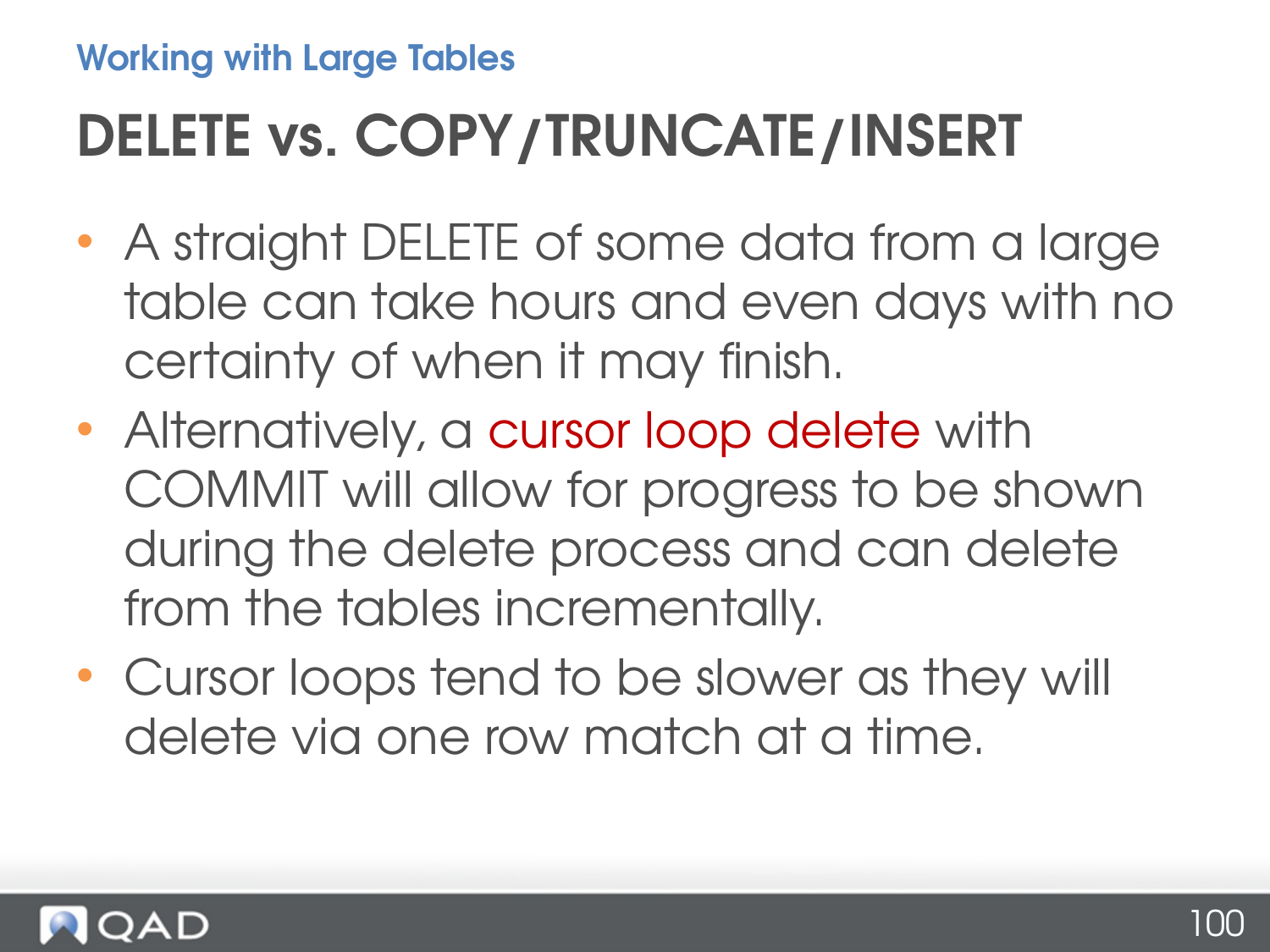

Working with Large Tables
# DELETE vs. COPY/TRUNCATE/INSERT
A straight DELETE of some data from a large table can take hours and even days with no certainty of when it may finish.
Alternatively, a cursor loop delete with COMMIT will allow for progress to be shown during the delete process and can delete from the tables incrementally.
Cursor loops tend to be slower as they will delete via one row match at a time.
100